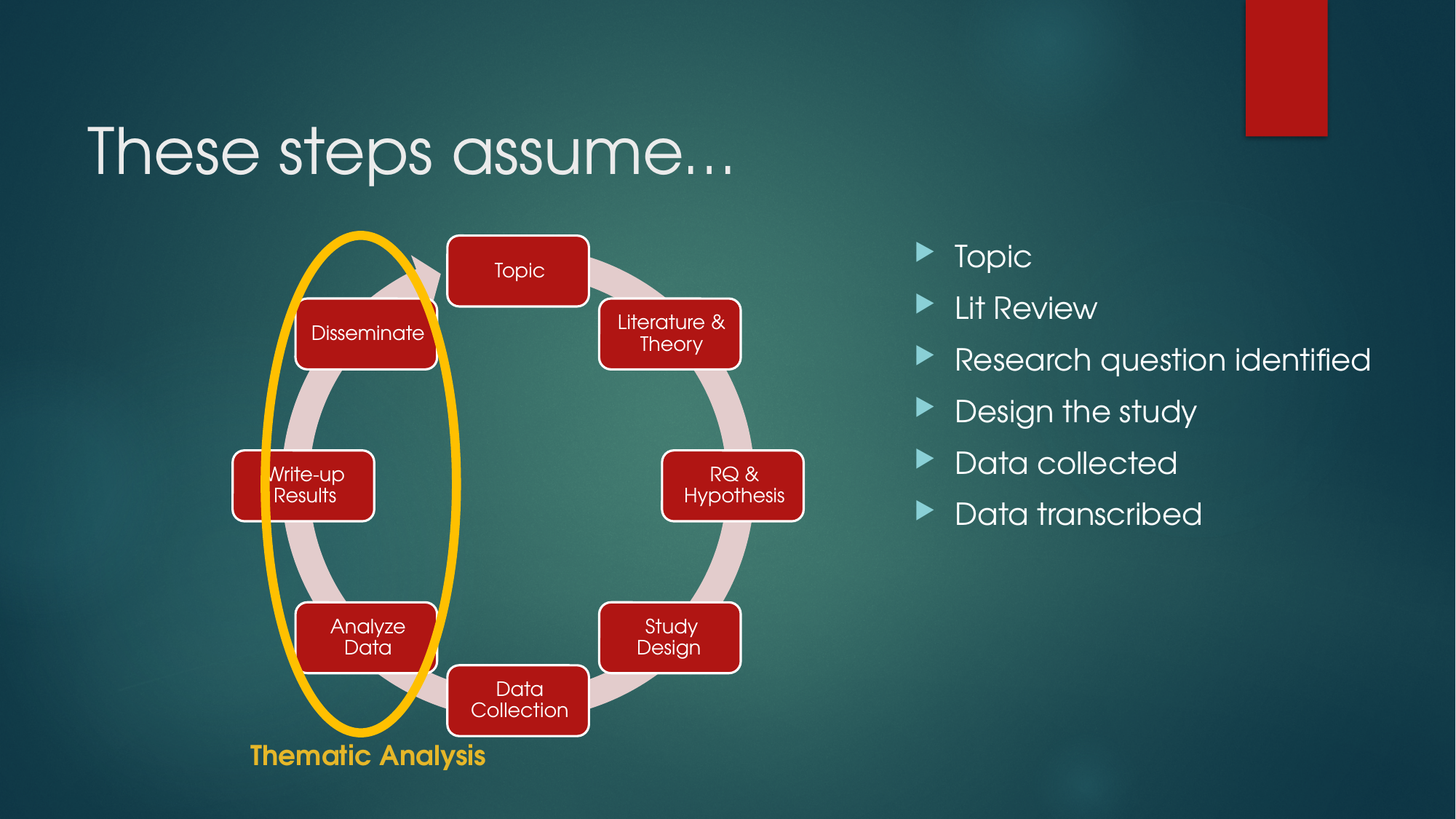

# These steps assume…
Topic
Lit Review
Research question identified
Design the study
Data collected
Data transcribed
Topic
Literature & Theory
RQ & Hypothesis
Study Design
Data Collection
Analyze Data
Write-up Results
Disseminate

Thematic Analysis